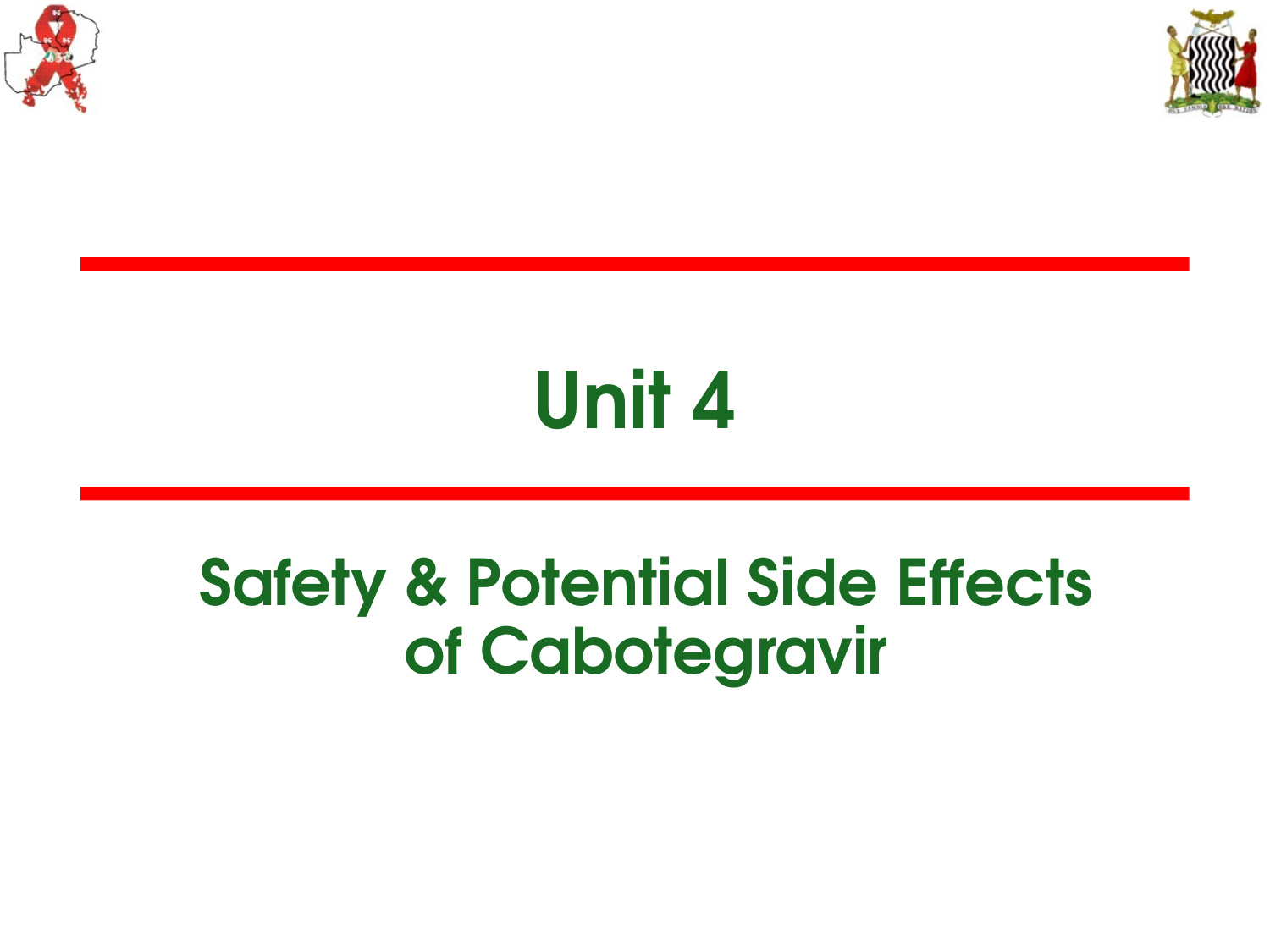

# Unit 4
Safety & Potential Side Effects of Cabotegravir